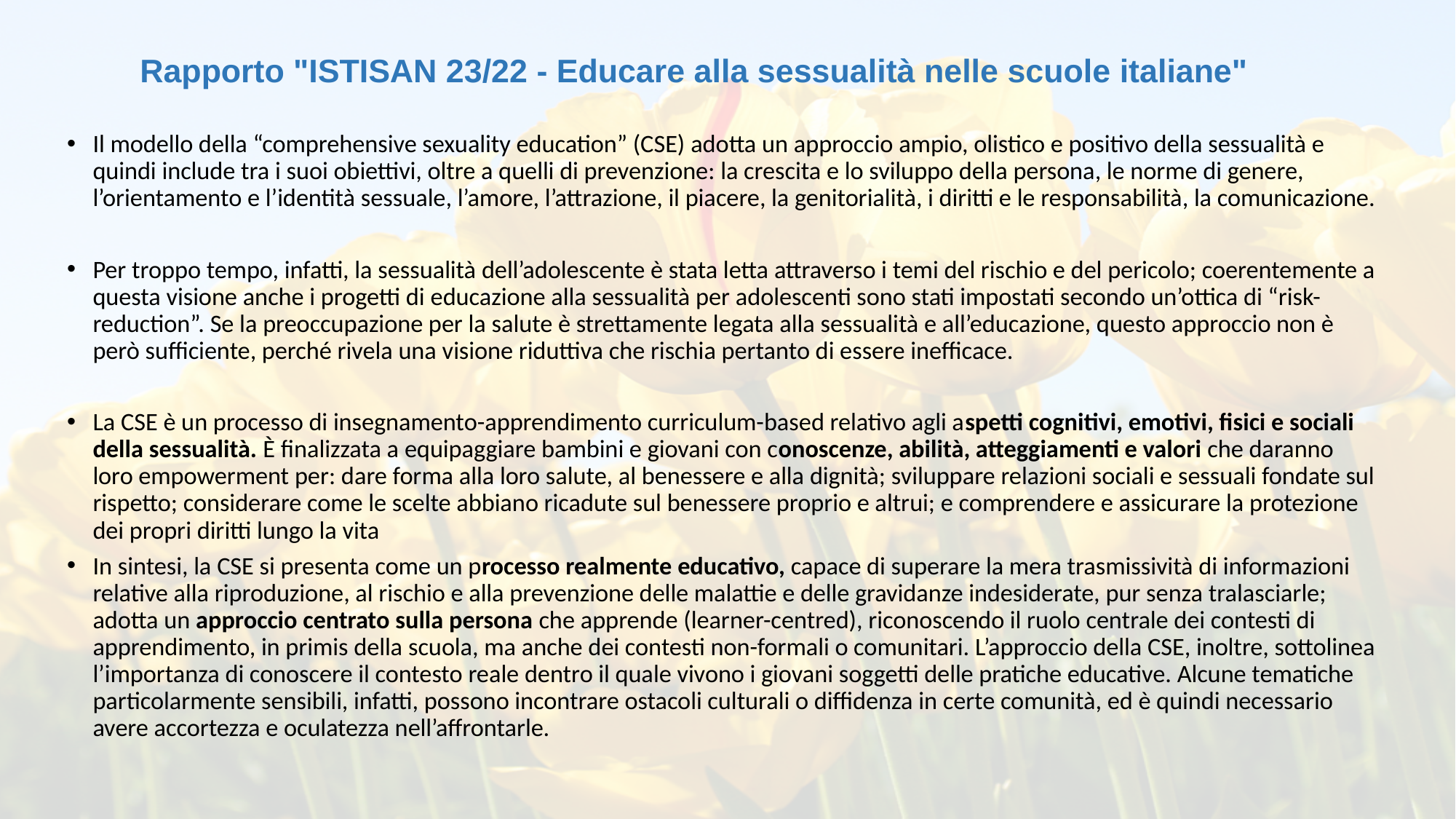

Rapporto "ISTISAN 23/22 - Educare alla sessualità nelle scuole italiane"
Il modello della “comprehensive sexuality education” (CSE) adotta un approccio ampio, olistico e positivo della sessualità e quindi include tra i suoi obiettivi, oltre a quelli di prevenzione: la crescita e lo sviluppo della persona, le norme di genere, l’orientamento e l’identità sessuale, l’amore, l’attrazione, il piacere, la genitorialità, i diritti e le responsabilità, la comunicazione.

Per troppo tempo, infatti, la sessualità dell’adolescente è stata letta attraverso i temi del rischio e del pericolo; coerentemente a questa visione anche i progetti di educazione alla sessualità per adolescenti sono stati impostati secondo un’ottica di “risk-reduction”. Se la preoccupazione per la salute è strettamente legata alla sessualità e all’educazione, questo approccio non è però sufficiente, perché rivela una visione riduttiva che rischia pertanto di essere inefficace.

La CSE è un processo di insegnamento-apprendimento curriculum-based relativo agli aspetti cognitivi, emotivi, fisici e sociali della sessualità. È finalizzata a equipaggiare bambini e giovani con conoscenze, abilità, atteggiamenti e valori che daranno loro empowerment per: dare forma alla loro salute, al benessere e alla dignità; sviluppare relazioni sociali e sessuali fondate sul rispetto; considerare come le scelte abbiano ricadute sul benessere proprio e altrui; e comprendere e assicurare la protezione dei propri diritti lungo la vita
In sintesi, la CSE si presenta come un processo realmente educativo, capace di superare la mera trasmissività di informazioni relative alla riproduzione, al rischio e alla prevenzione delle malattie e delle gravidanze indesiderate, pur senza tralasciarle; adotta un approccio centrato sulla persona che apprende (learner-centred), riconoscendo il ruolo centrale dei contesti di apprendimento, in primis della scuola, ma anche dei contesti non-formali o comunitari. L’approccio della CSE, inoltre, sottolinea l’importanza di conoscere il contesto reale dentro il quale vivono i giovani soggetti delle pratiche educative. Alcune tematiche particolarmente sensibili, infatti, possono incontrare ostacoli culturali o diffidenza in certe comunità, ed è quindi necessario avere accortezza e oculatezza nell’affrontarle.